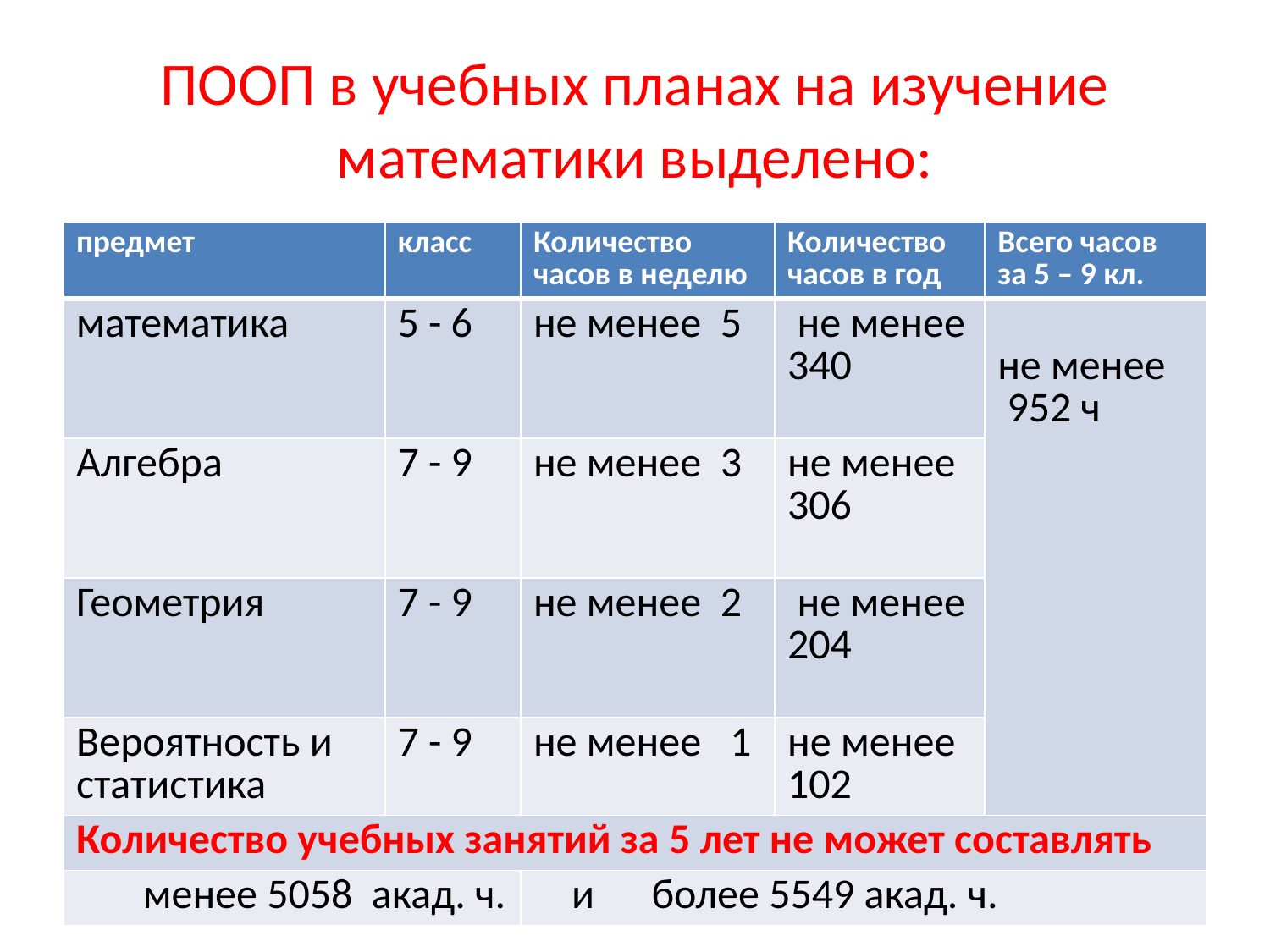

# ПООП в учебных планах на изучение математики выделено:
| предмет | класс | Количество часов в неделю | Количество часов в год | Всего часов за 5 – 9 кл. |
| --- | --- | --- | --- | --- |
| математика | 5 - 6 | не менее 5 | не менее 340 | не менее 952 ч |
| Алгебра | 7 - 9 | не менее 3 | не менее 306 |  |
| Геометрия | 7 - 9 | не менее 2 | не менее 204 |  |
| Вероятность и статистика | 7 - 9 | не менее 1 | не менее 102 |  |
| Количество учебных занятий за 5 лет не может составлять |  |  |  |  |
| менее 5058 акад. ч. |  | и более 5549 акад. ч. |  |  |